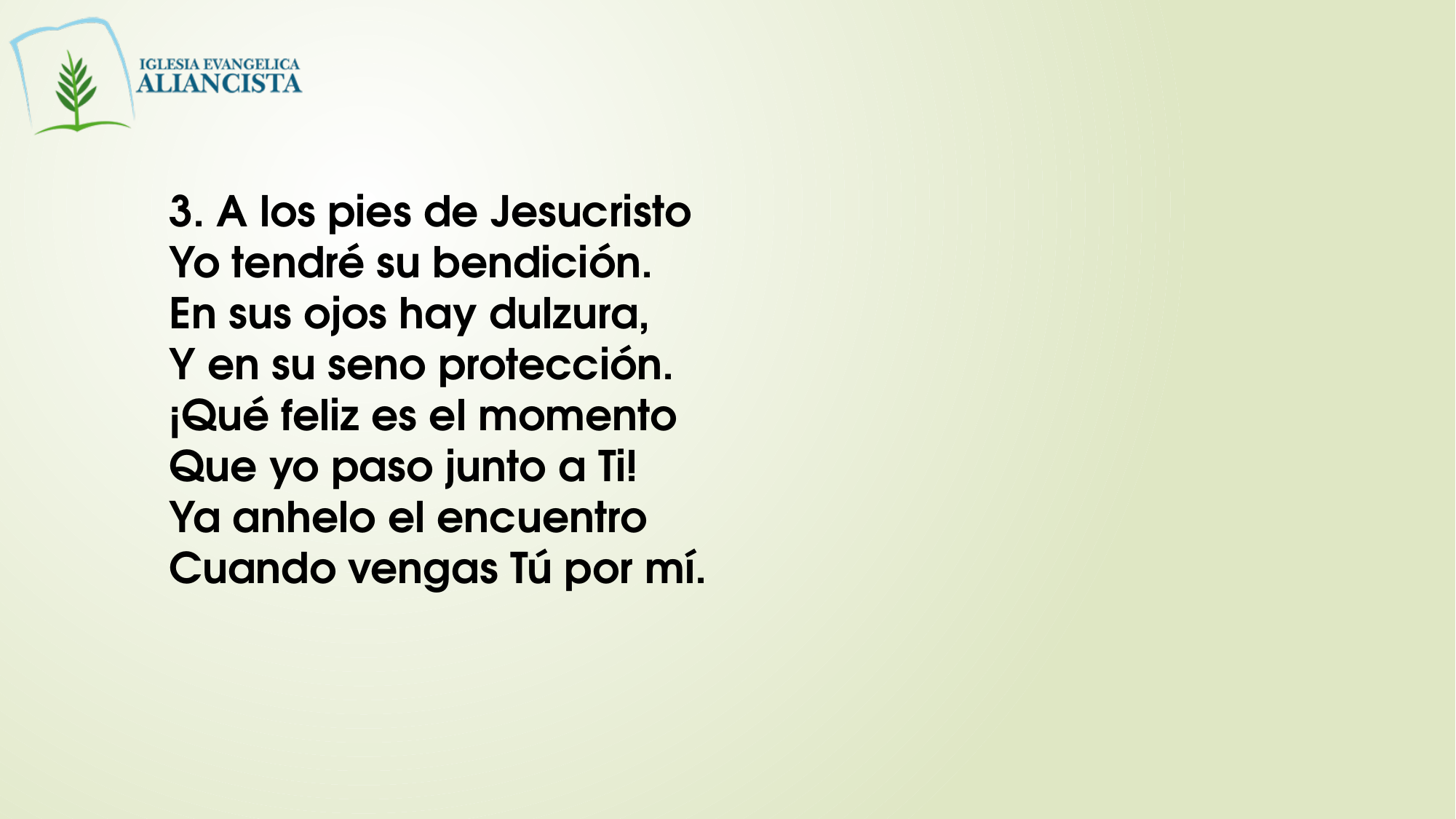

3. A los pies de Jesucristo
Yo tendré su bendición.
En sus ojos hay dulzura,
Y en su seno protección.
¡Qué feliz es el momento
Que yo paso junto a Ti!
Ya anhelo el encuentro
Cuando vengas Tú por mí.